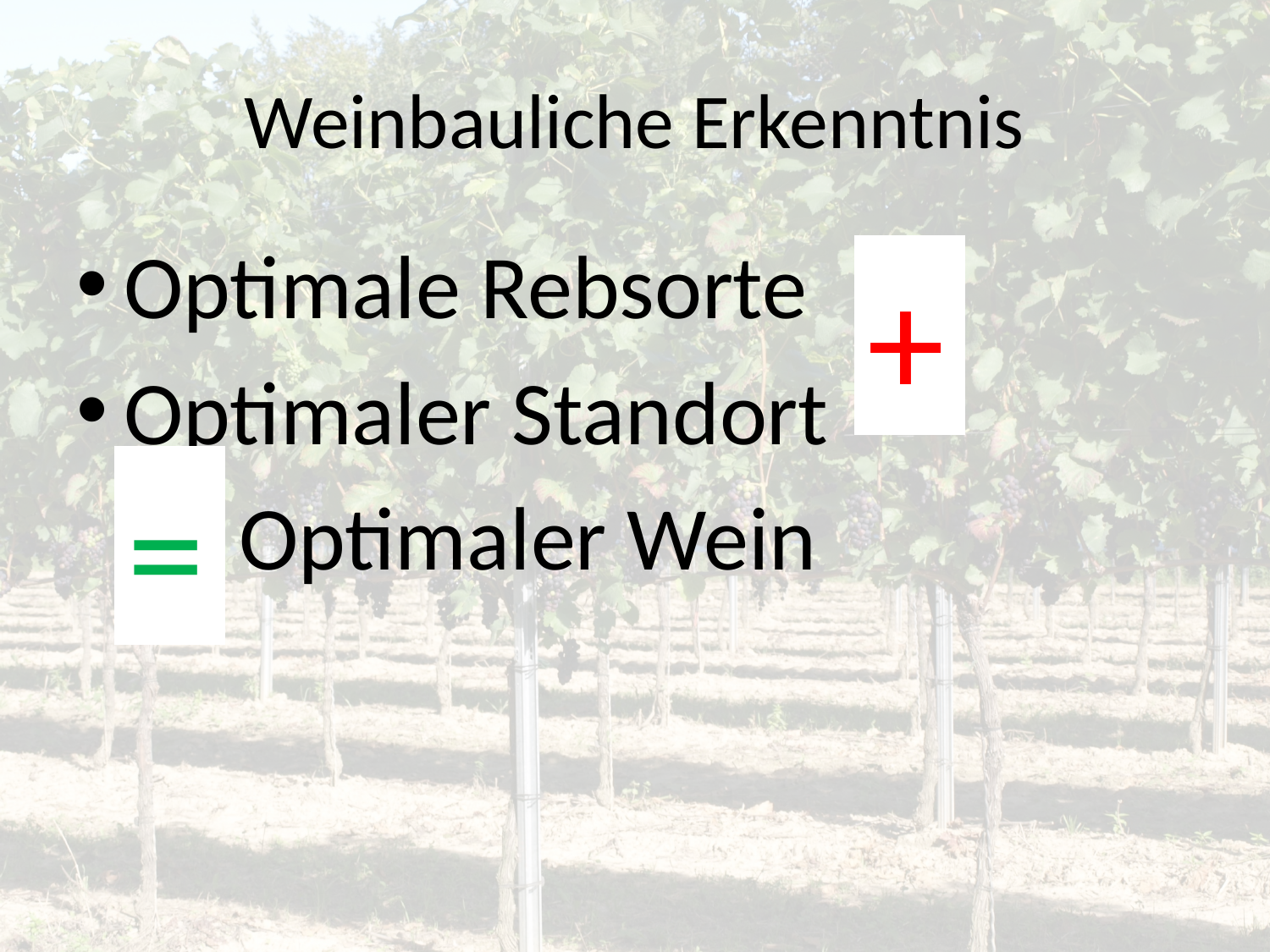

# Weinbauliche Erkenntnis
Optimale Rebsorte
Optimaler Standort
        Optimaler Wein

+
=